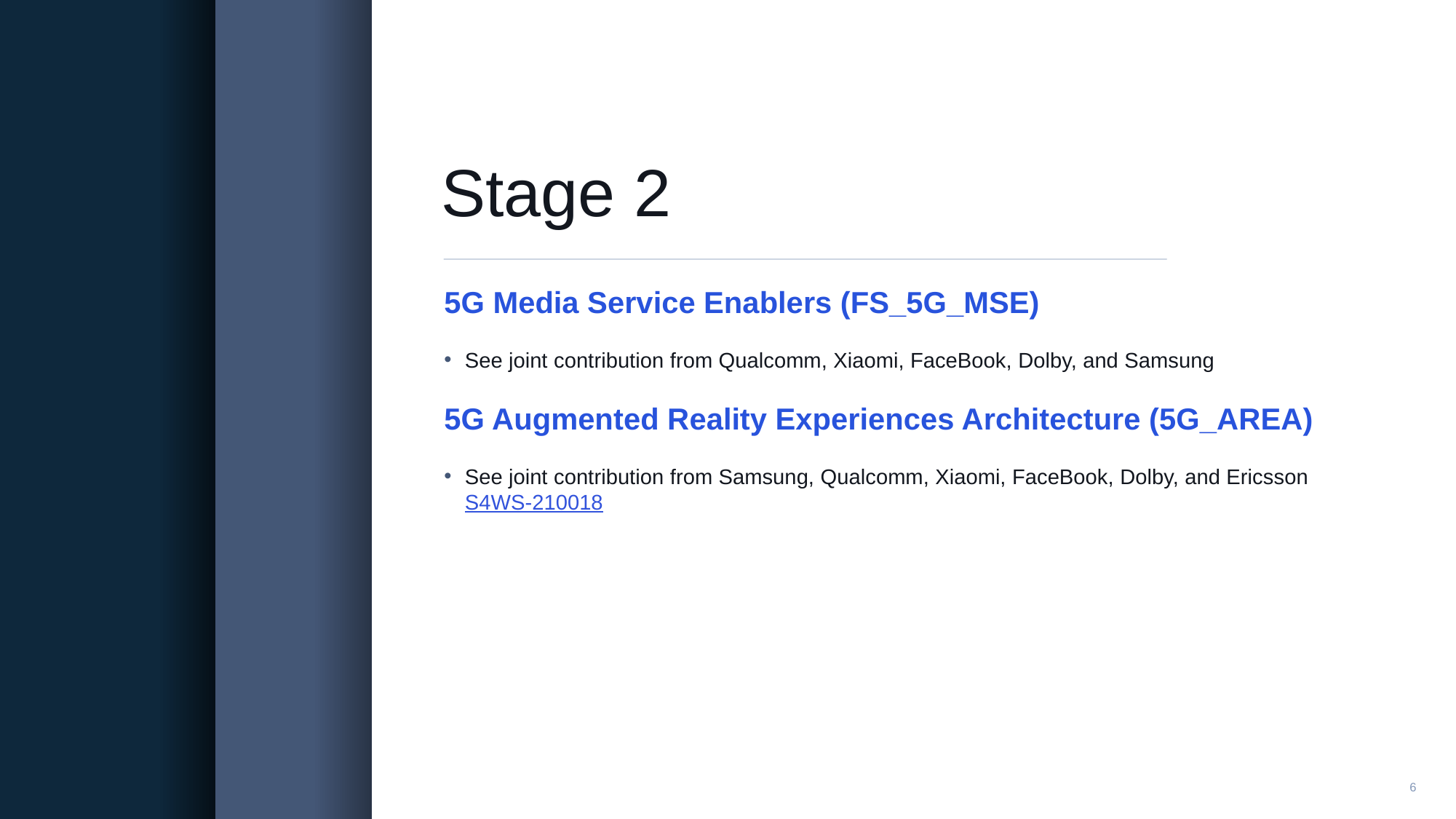

# Stage 2
5G Media Service Enablers (FS_5G_MSE)
See joint contribution from Qualcomm, Xiaomi, FaceBook, Dolby, and Samsung
5G Augmented Reality Experiences Architecture (5G_AREA)
See joint contribution from Samsung, Qualcomm, Xiaomi, FaceBook, Dolby, and Ericsson S4WS-210018